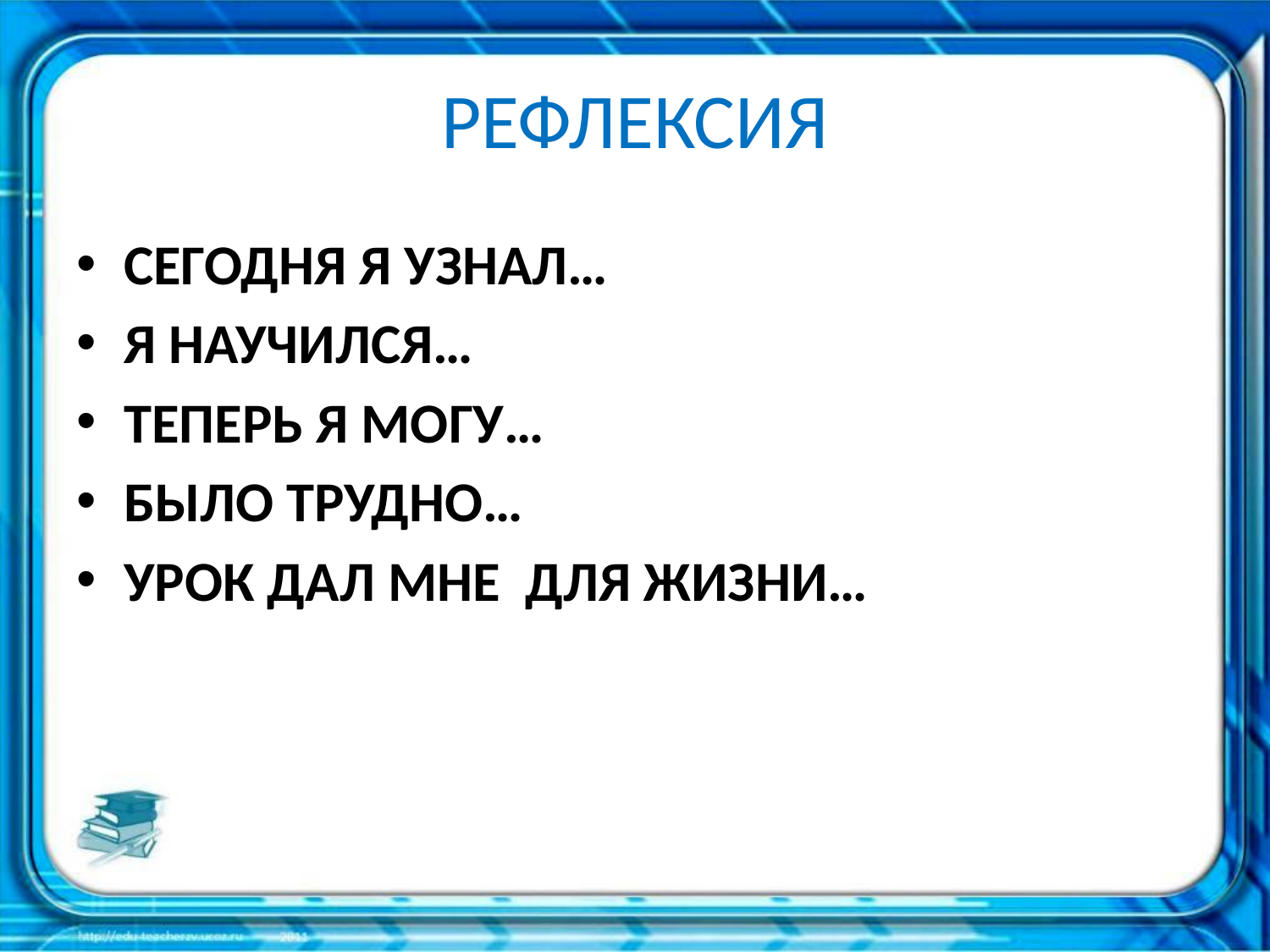

# РЕФЛЕКСИЯ
СЕГОДНЯ Я УЗНАЛ…
Я НАУЧИЛСЯ…
ТЕПЕРЬ Я МОГУ…
БЫЛО ТРУДНО…
УРОК ДАЛ МНЕ  ДЛЯ ЖИЗНИ…